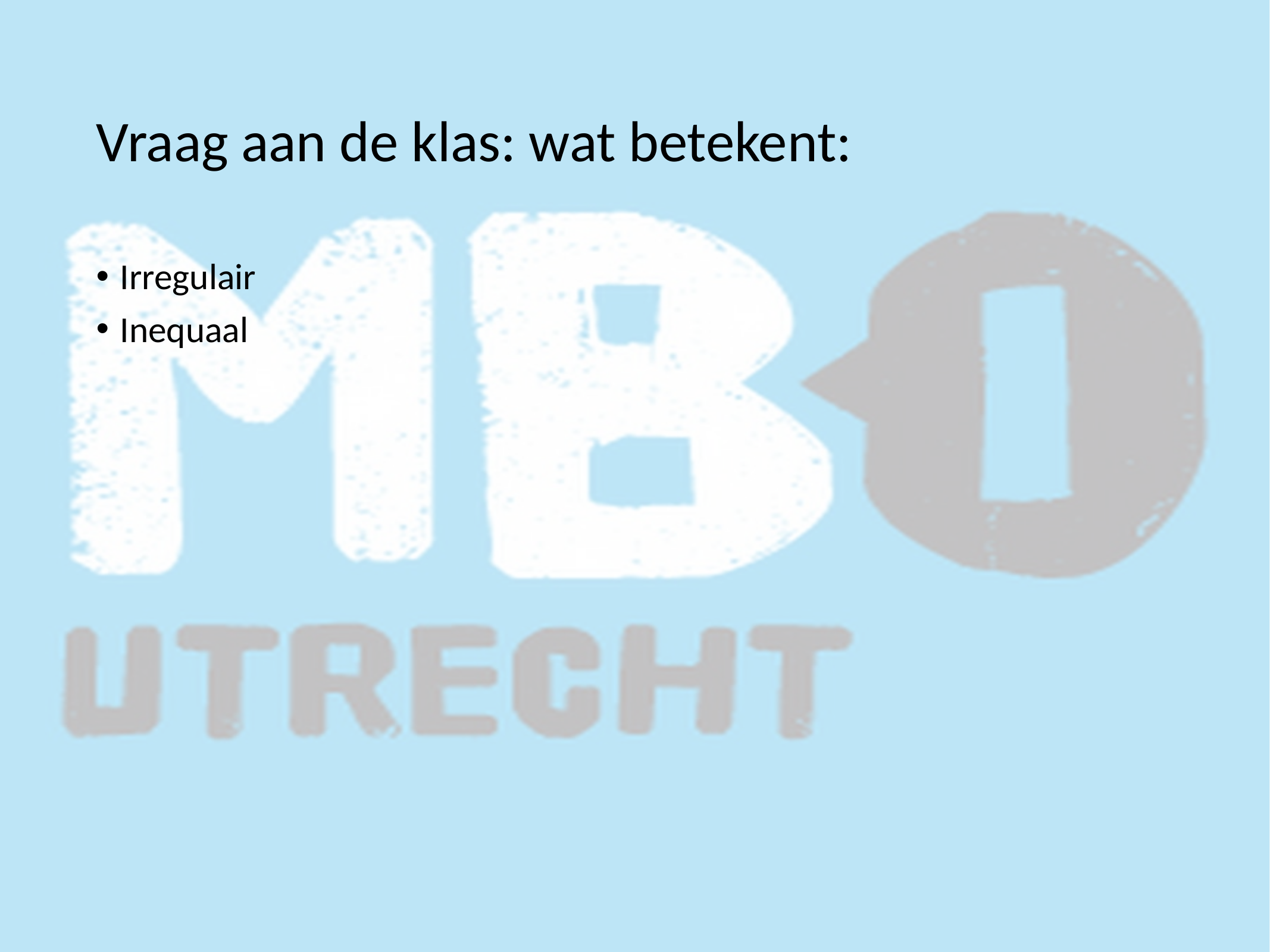

# Vraag aan de klas: wat betekent:
Irregulair
Inequaal